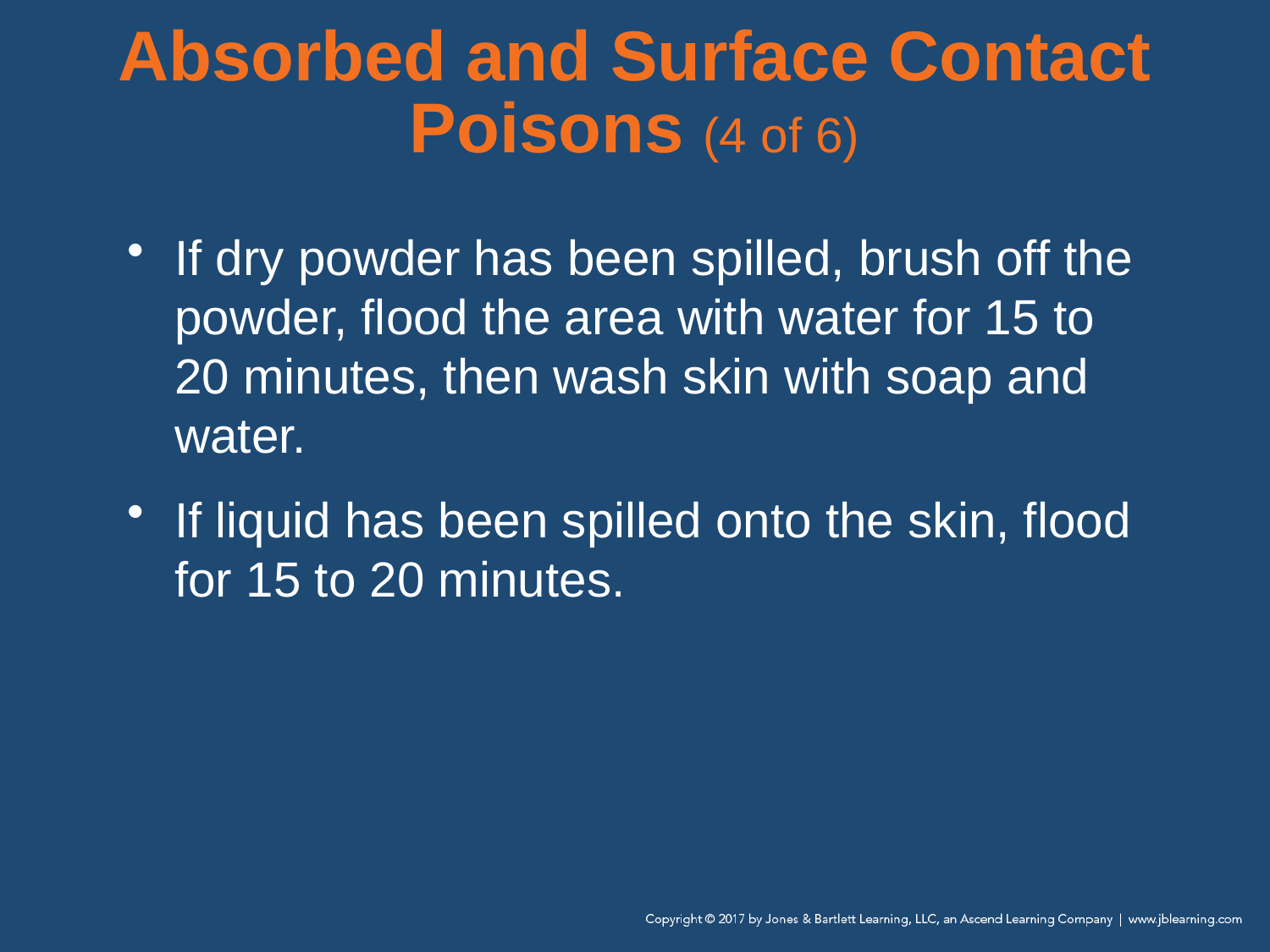

# Absorbed and Surface Contact Poisons (4 of 6)
If dry powder has been spilled, brush off the powder, flood the area with water for 15 to 20 minutes, then wash skin with soap and water.
If liquid has been spilled onto the skin, flood for 15 to 20 minutes.